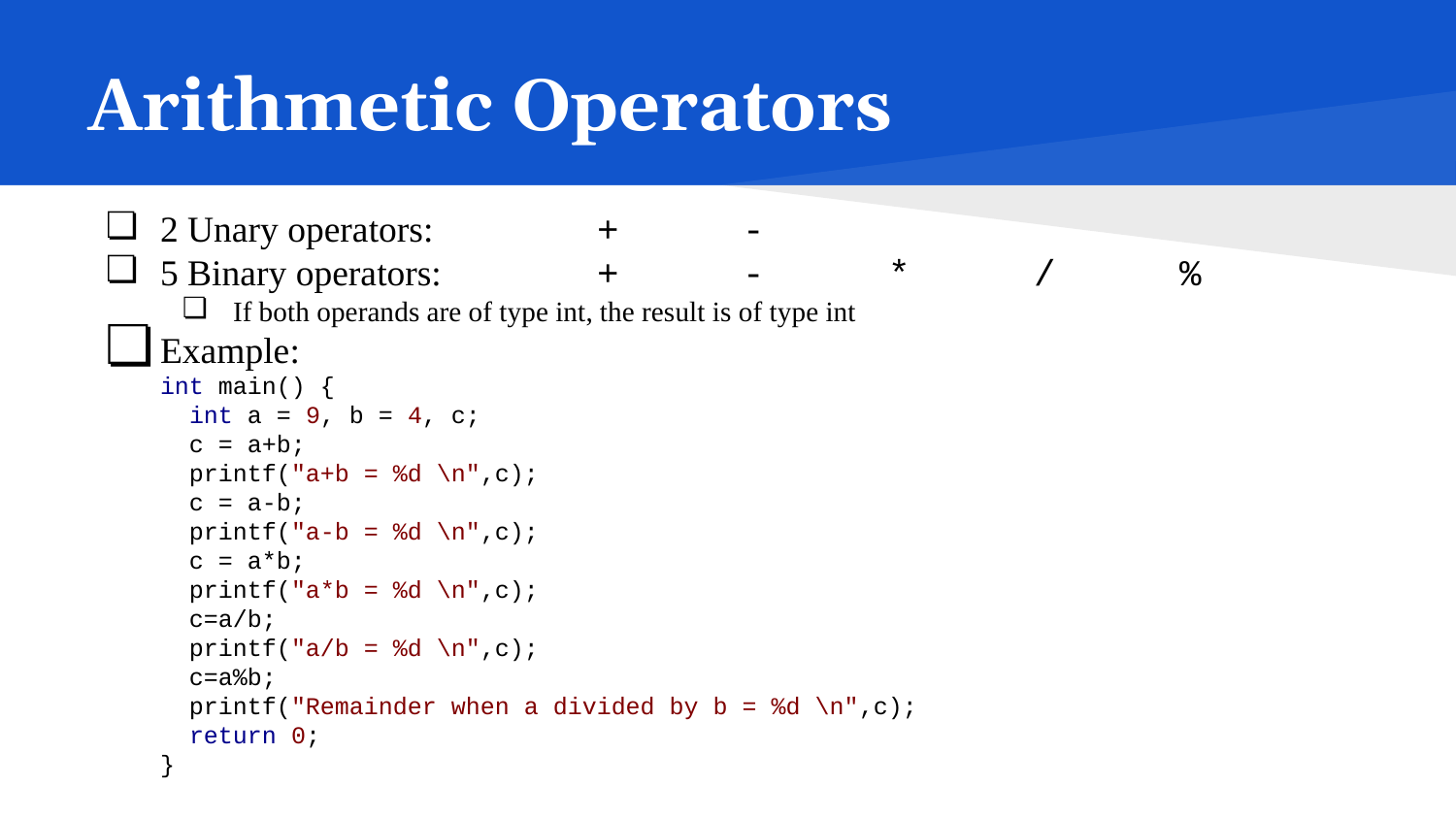

# Arithmetic Operators
2 Unary operators:		+	-
5 Binary operators:		+	-	*	/	%
If both operands are of type int, the result is of type int
Example:
int main() {
  int a = 9, b = 4, c;
  c = a+b;
  printf("a+b = %d \n",c);
  c = a-b;
  printf("a-b = %d \n",c);
  c = a*b;
  printf("a*b = %d \n",c);
  c=a/b;
  printf("a/b = %d \n",c);
  c=a%b;
  printf("Remainder when a divided by b = %d \n",c);
  return 0;
}